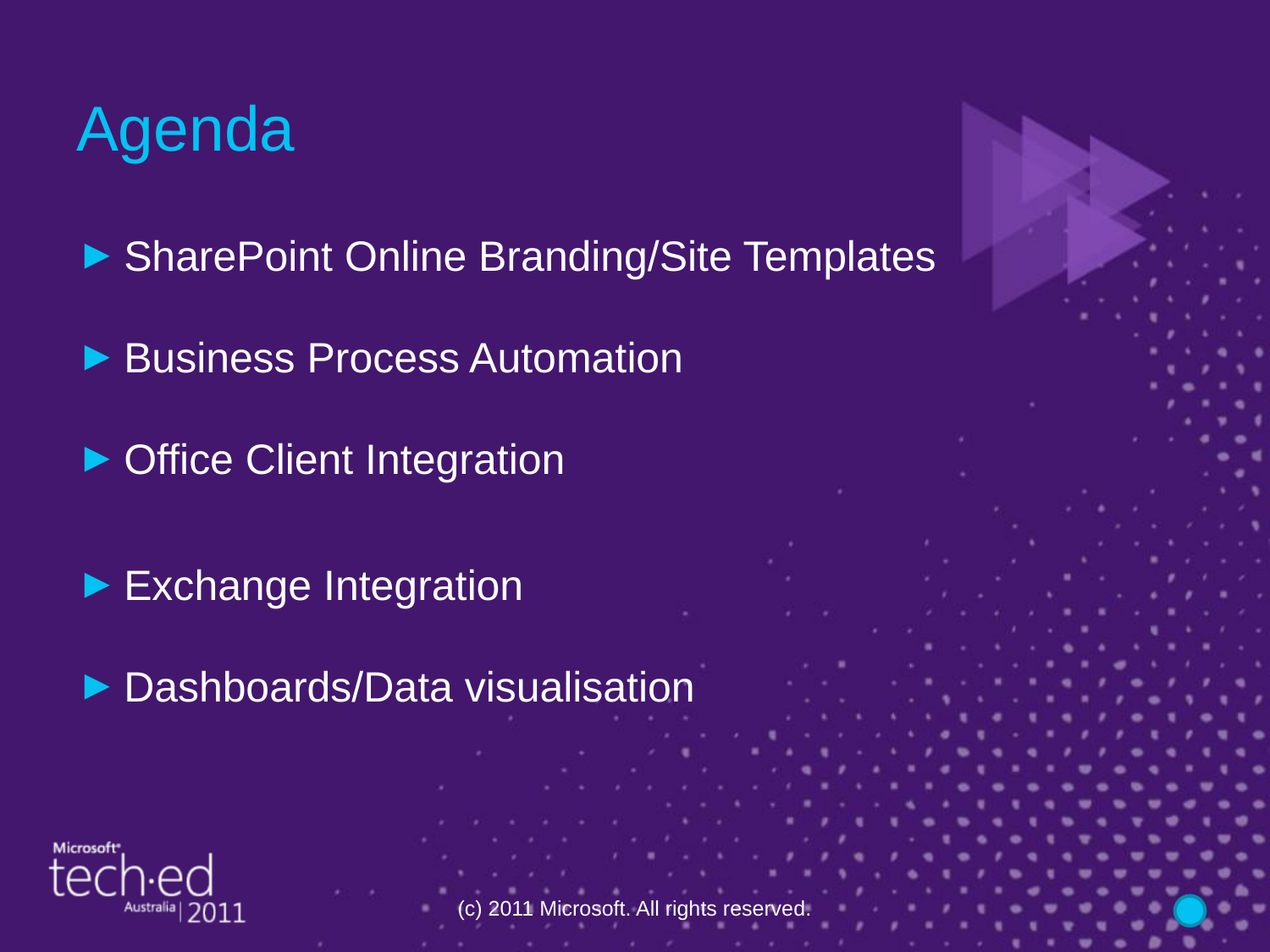

# Agenda
SharePoint Online Branding/Site Templates
Business Process Automation
Office Client Integration

Exchange Integration
Dashboards/Data visualisation

(c) 2011 Microsoft. All rights reserved.